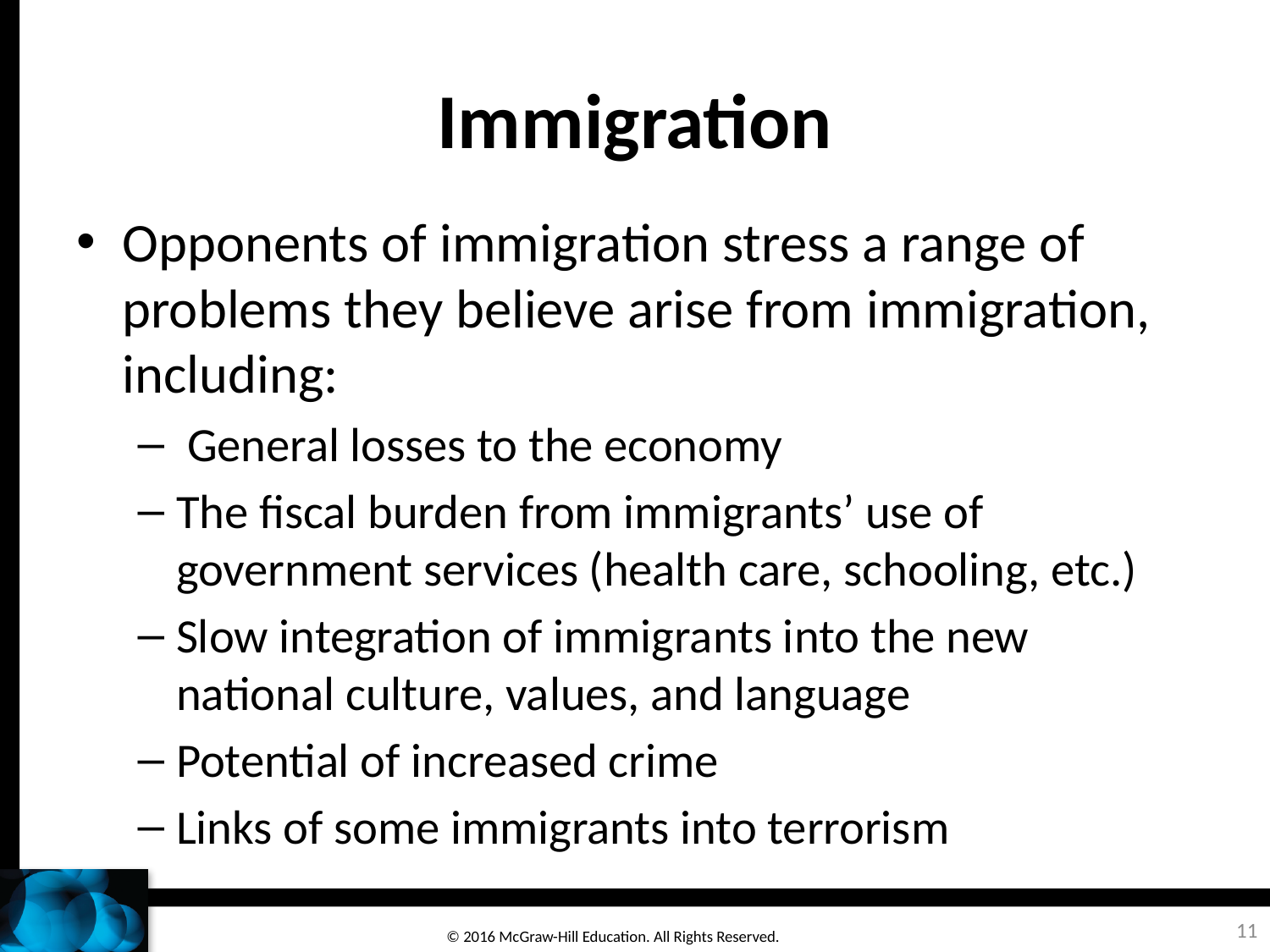

# Immigration
Opponents of immigration stress a range of problems they believe arise from immigration, including:
 General losses to the economy
The fiscal burden from immigrants’ use of government services (health care, schooling, etc.)
Slow integration of immigrants into the new national culture, values, and language
Potential of increased crime
Links of some immigrants into terrorism

11
© 2016 McGraw-Hill Education. All Rights Reserved.